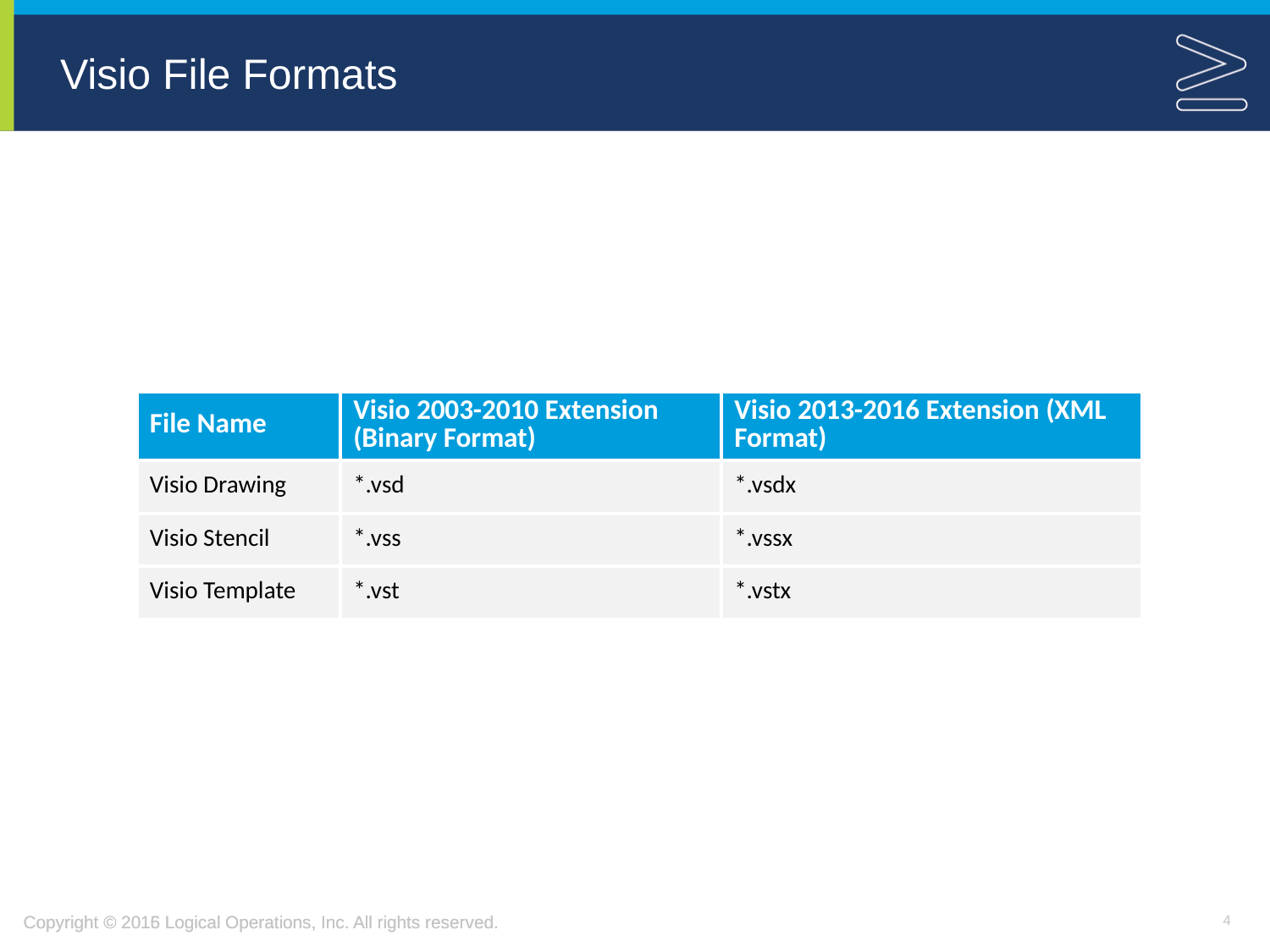

# Visio File Formats
| File Name | Visio 2003-2010 Extension (Binary Format) | Visio 2013-2016 Extension (XML Format) |
| --- | --- | --- |
| Visio Drawing | \*.vsd | \*.vsdx |
| Visio Stencil | \*.vss | \*.vssx |
| Visio Template | \*.vst | \*.vstx |
4